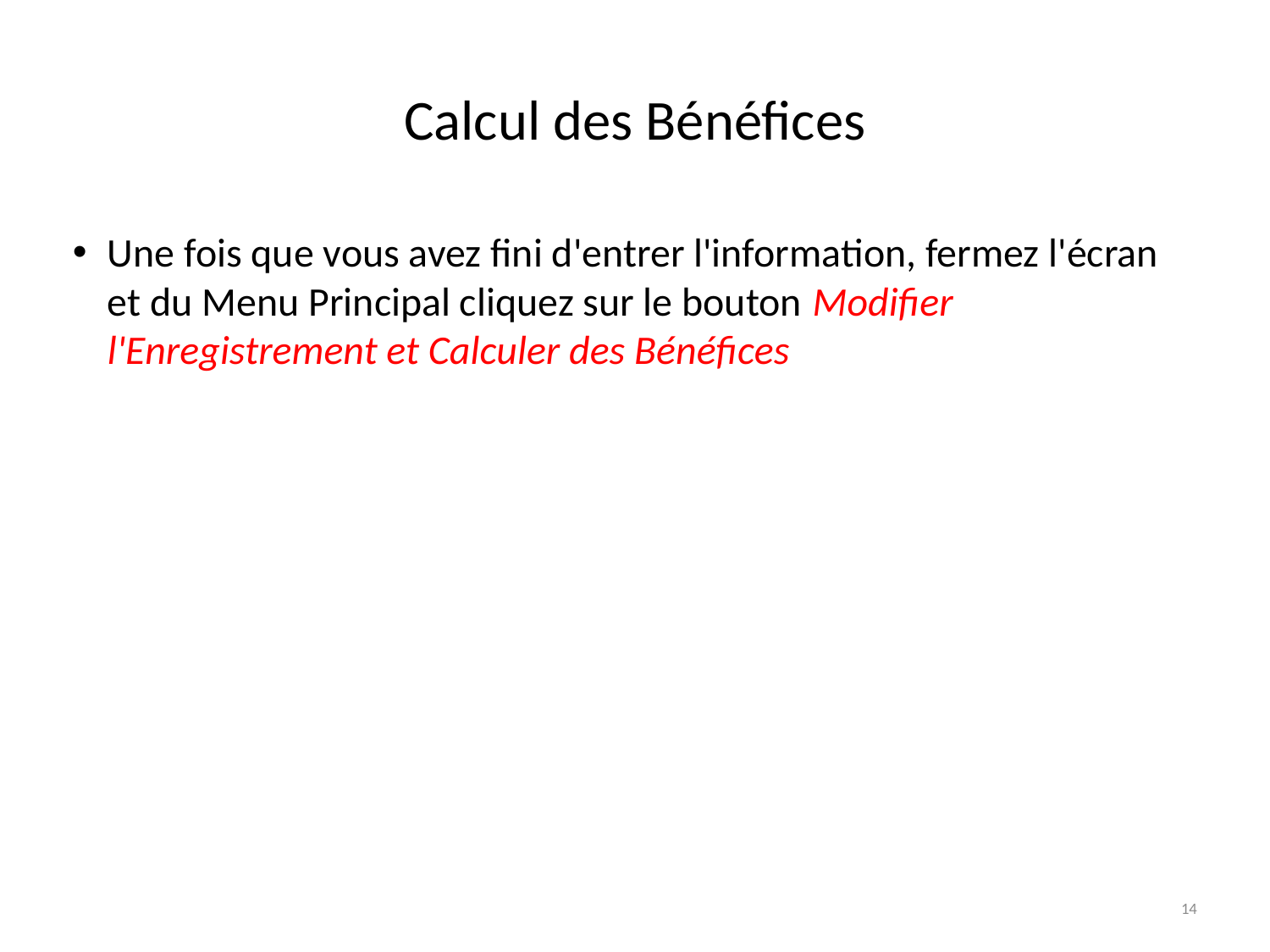

# Calcul des Bénéfices
Une fois que vous avez fini d'entrer l'information, fermez l'écran et du Menu Principal cliquez sur le bouton Modifier l'Enregistrement et Calculer des Bénéfices
14